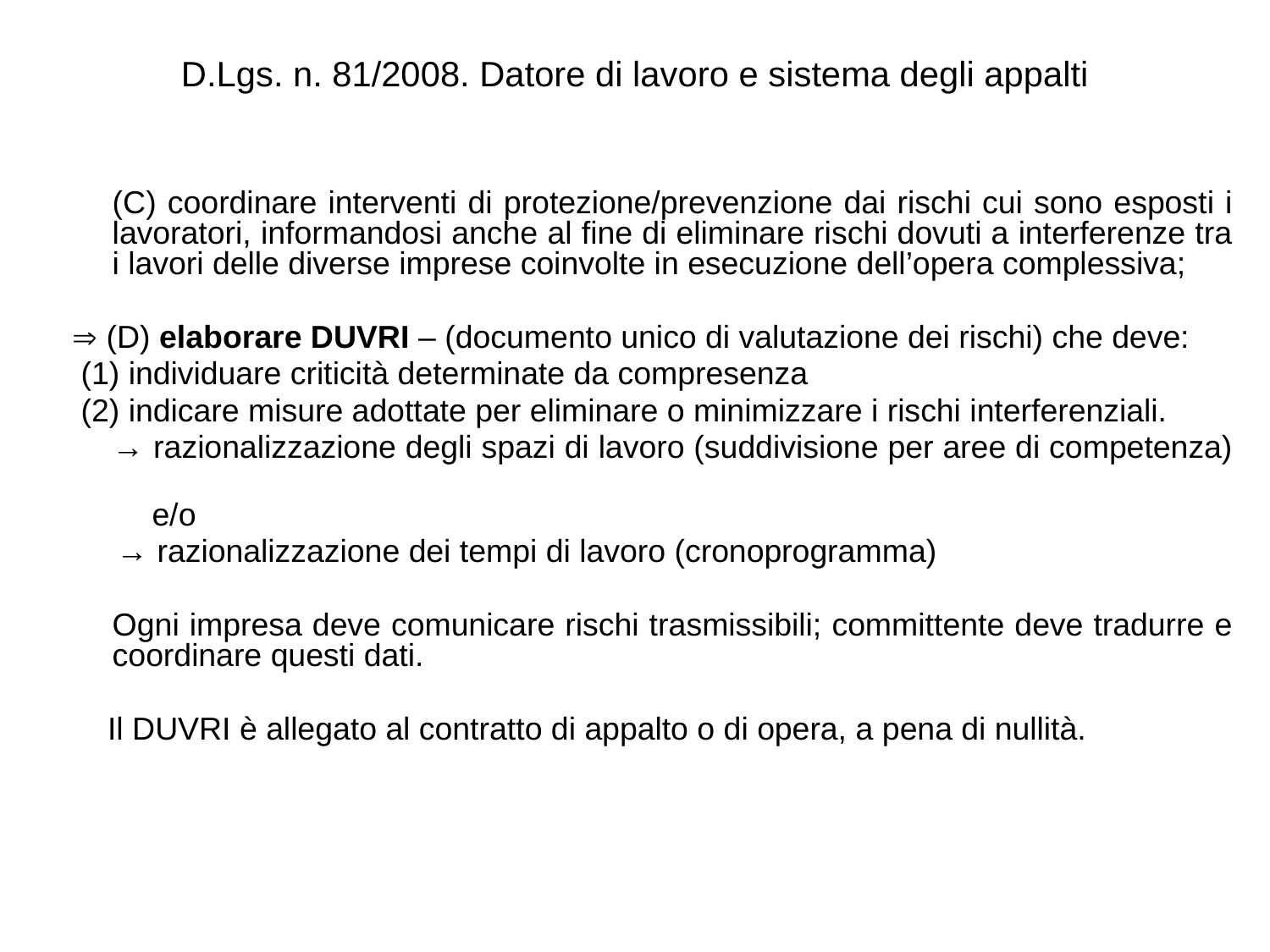

# D.Lgs. n. 81/2008. Datore di lavoro e sistema degli appalti

	(C) coordinare interventi di protezione/prevenzione dai rischi cui sono esposti i lavoratori, informandosi anche al fine di eliminare rischi dovuti a interferenze tra i lavori delle diverse imprese coinvolte in esecuzione dell’opera complessiva;

     ⇒ (D) elaborare DUVRI – (documento unico di valutazione dei rischi) che deve:
      (1) individuare criticità determinate da compresenza
      (2) indicare misure adottate per eliminare o minimizzare i rischi interferenziali.
	→ razionalizzazione degli spazi di lavoro (suddivisione per aree di competenza)
              e/o
          → razionalizzazione dei tempi di lavoro (cronoprogramma)

	Ogni impresa deve comunicare rischi trasmissibili; committente deve tradurre e coordinare questi dati.

         Il DUVRI è allegato al contratto di appalto o di opera, a pena di nullità.